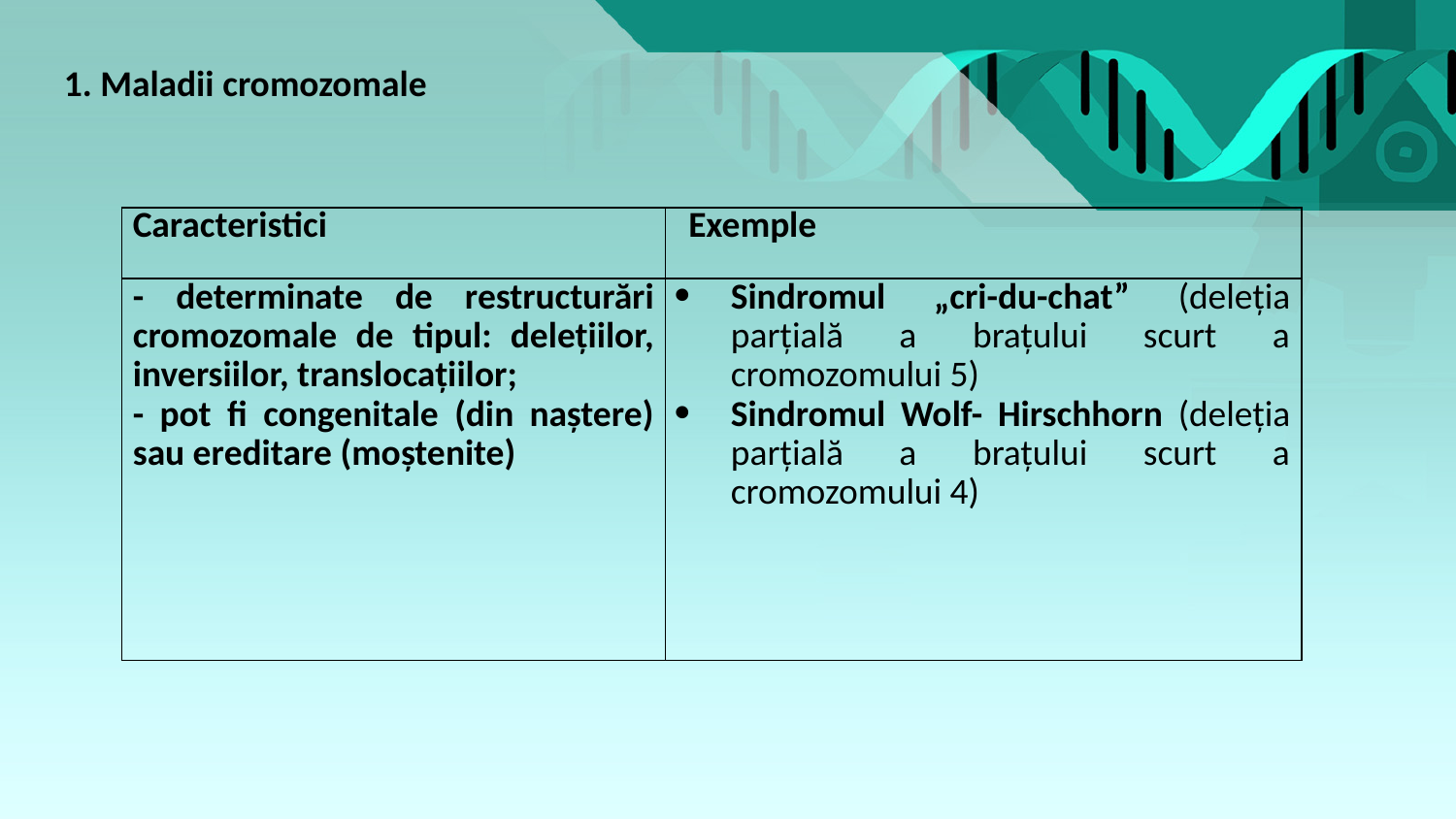

1. Maladii cromozomale
| Caracteristici | Exemple |
| --- | --- |
| - determinate de restructurări cromozomale de tipul: delețiilor, inversiilor, translocațiilor; - pot fi congenitale (din naștere) sau ereditare (moștenite) | Sindromul „cri-du-chat” (deleția parțială a brațului scurt a cromozomului 5) Sindromul Wolf- Hirschhorn (deleția parțială a brațului scurt a cromozomului 4) |